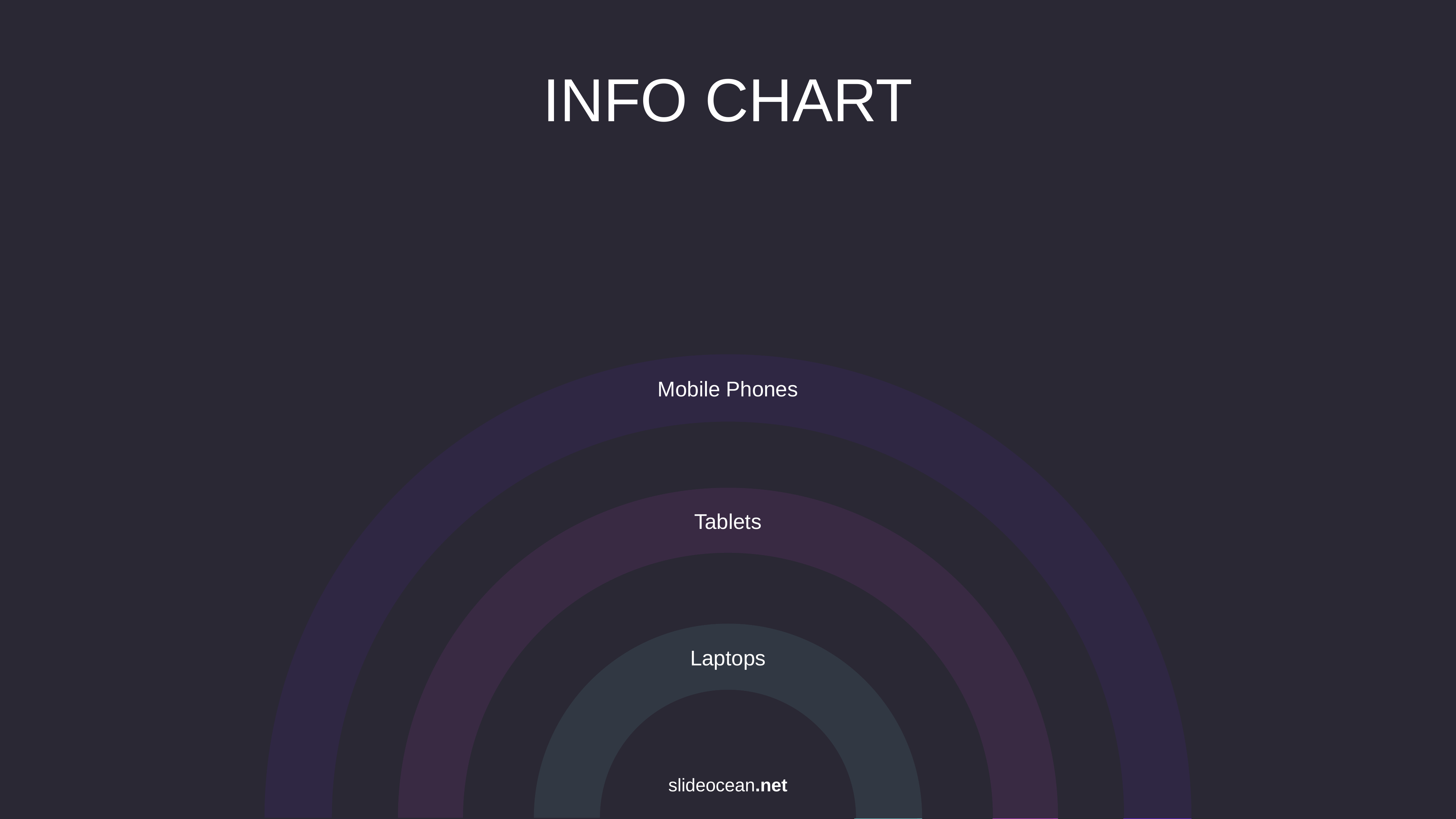

65%

INFO CHART

75%
Mobile Phones
50%

Tablets

Laptops